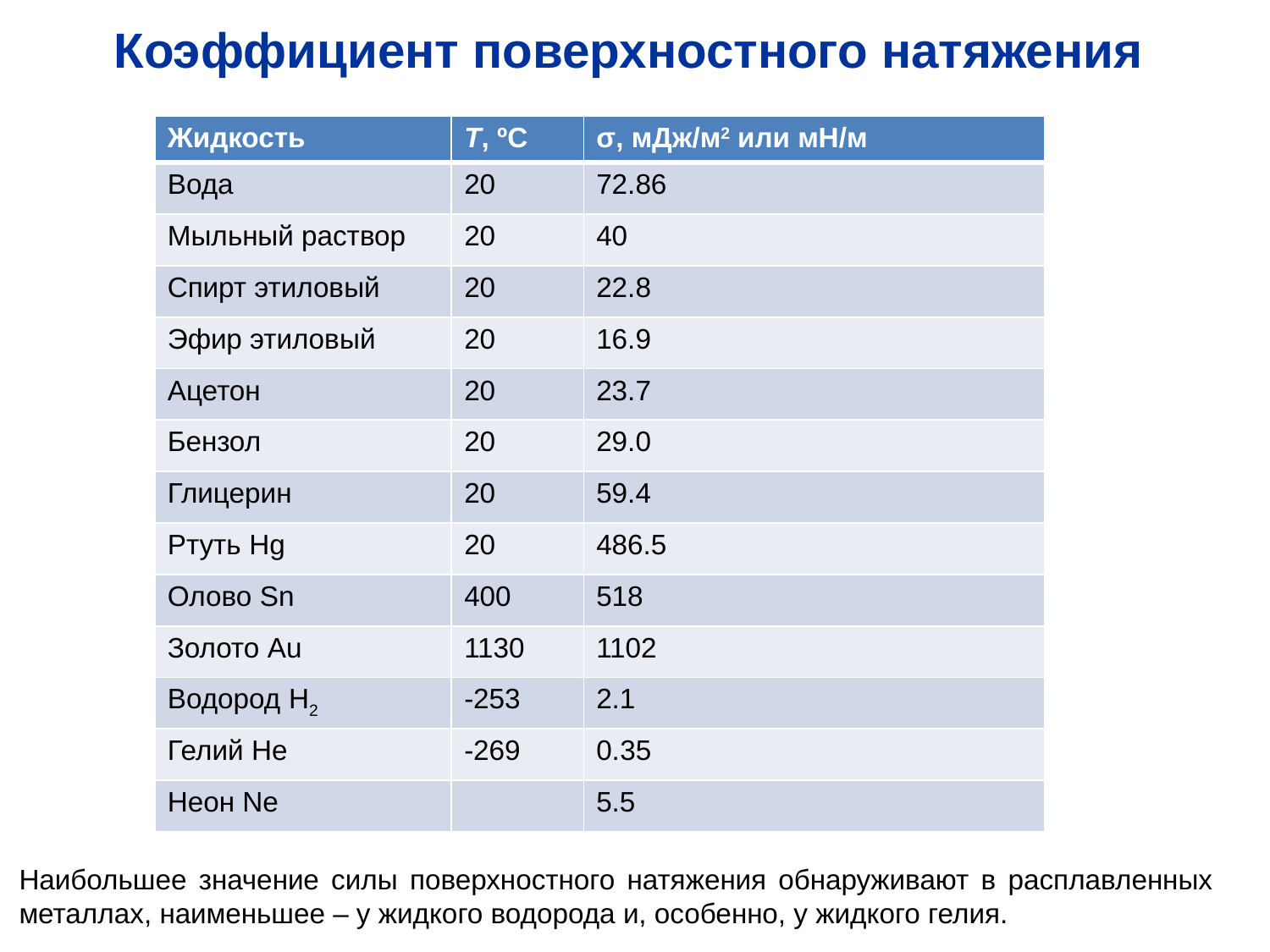

Коэффициент поверхностного натяжения
| Жидкость | Т, ºС | σ, мДж/м2 или мН/м |
| --- | --- | --- |
| Вода | 20 | 72.86 |
| Мыльный раствор | 20 | 40 |
| Спирт этиловый | 20 | 22.8 |
| Эфир этиловый | 20 | 16.9 |
| Ацетон | 20 | 23.7 |
| Бензол | 20 | 29.0 |
| Глицерин | 20 | 59.4 |
| Ртуть Hg | 20 | 486.5 |
| Олово Sn | 400 | 518 |
| Золото Au | 1130 | 1102 |
| Водород H2 | -253 | 2.1 |
| Гелий He | -269 | 0.35 |
| Неон Ne |  | 5.5 |
Наибольшее значение силы поверхностного натяжения обнаруживают в расплавленных металлах, наименьшее – у жидкого водорода и, особенно, у жидкого гелия.